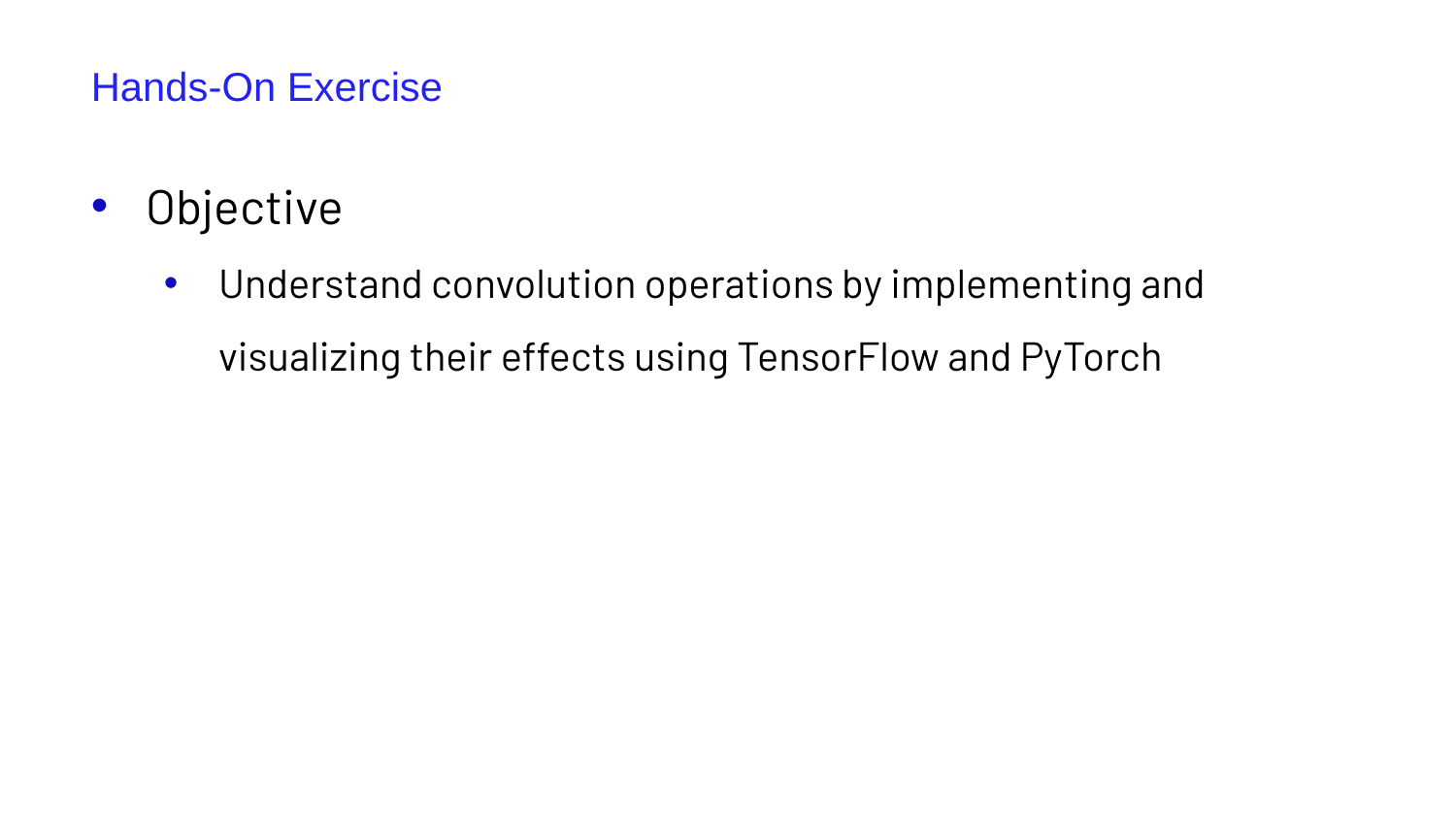

Hands-On Exercise
Objective
Understand convolution operations by implementing and visualizing their effects using TensorFlow and PyTorch